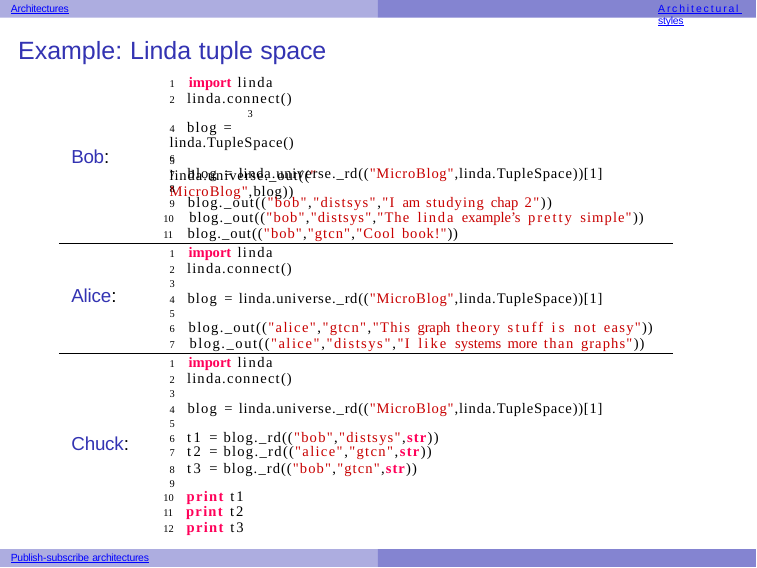

Architectures
Architectural styles
Example: Linda tuple space
1  import linda
2 linda.connect()
3
4 blog = linda.TupleSpace()
5 linda.universe._out(("MicroBlog",blog))
Bob:
6
7 blog = linda.universe._rd(("MicroBlog",linda.TupleSpace))[1]
8
9  blog._out(("bob","distsys","I am studying chap 2"))
10  blog._out(("bob","distsys","The linda example’s pretty simple"))
11  blog._out(("bob","gtcn","Cool book!"))
1  import linda
2 linda.connect()
3
4 blog = linda.universe._rd(("MicroBlog",linda.TupleSpace))[1]
5
6  blog._out(("alice","gtcn","This graph theory stuff is not easy"))
7  blog._out(("alice","distsys","I like systems more than graphs"))

Alice:
1  import linda
2 linda.connect()
3
4 blog = linda.universe._rd(("MicroBlog",linda.TupleSpace))[1]
5
6 t1 = blog._rd(("bob","distsys",str))
7 t2 = blog._rd(("alice","gtcn",str))
8 t3 = blog._rd(("bob","gtcn",str))
9
10 print t1
11 print t2
12 print t3

Chuck:

Publish-subscribe architectures